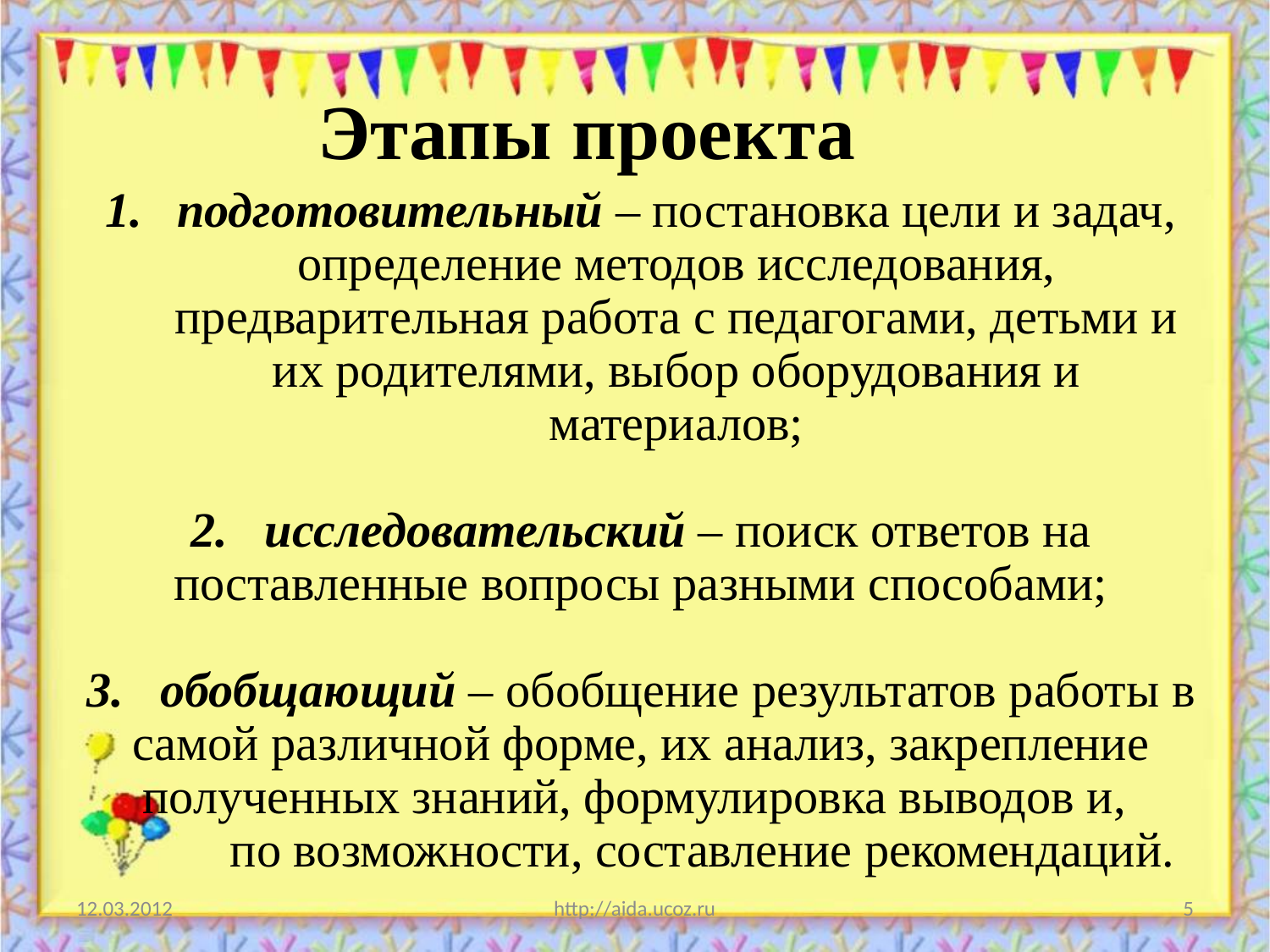

# Этапы проекта
подготовительный – постановка цели и задач, определение методов исследования, предварительная работа с педагогами, детьми и их родителями, выбор оборудования и материалов;

2.   исследовательский – поиск ответов на поставленные вопросы разными способами;

3.   обобщающий – обобщение результатов работы в самой различной форме, их анализ, закрепление полученных знаний, формулировка выводов и,
          по возможности, составление рекомендаций.

12.03.2012
http://aida.ucoz.ru
5